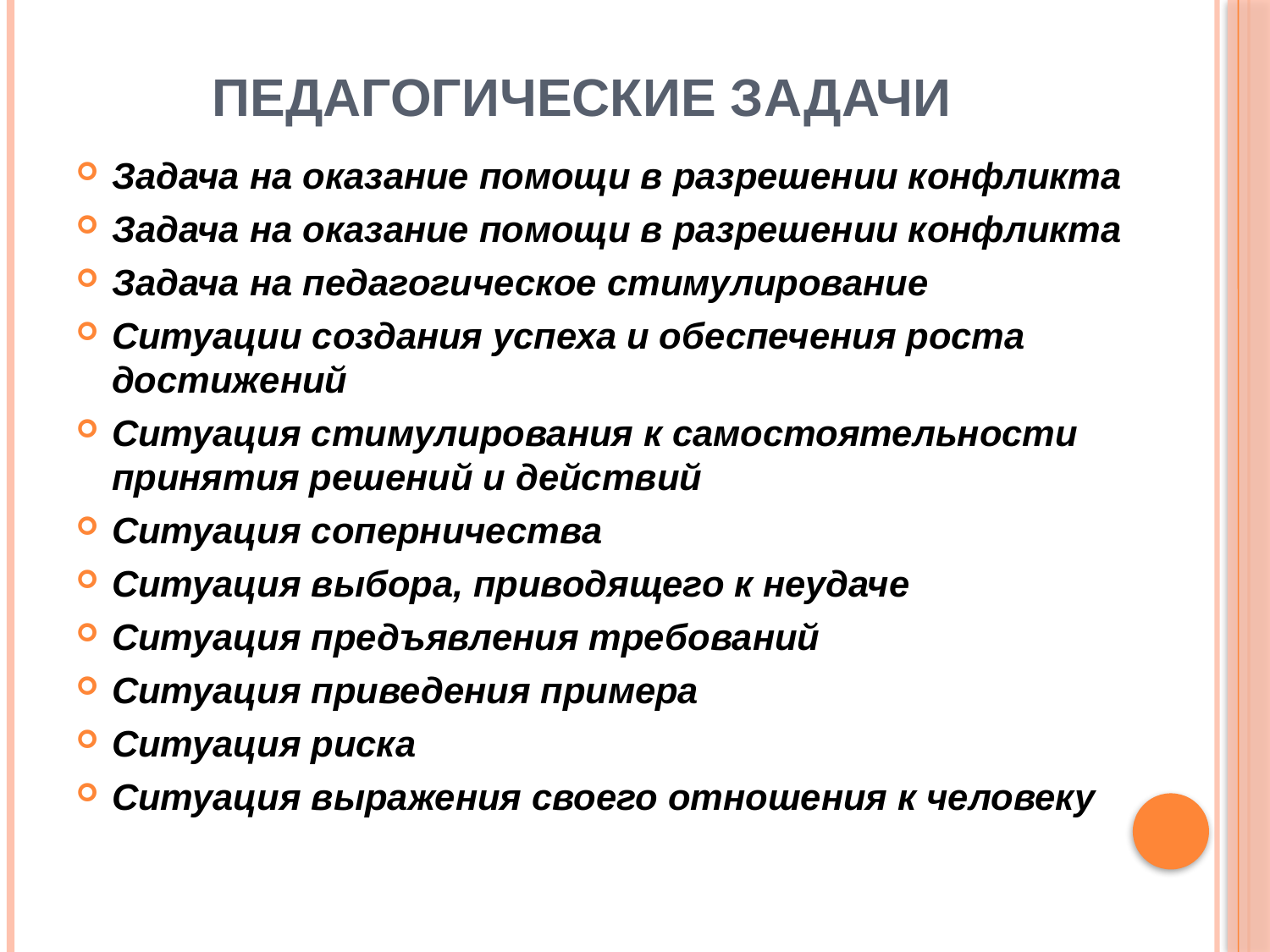

# Педагогические задачи
Задача на оказание помощи в разрешении конфликта
Задача на оказание помощи в разрешении конфликта
Задача на педагогическое стимулирование
Ситуации создания успеха и обеспечения роста достижений
Ситуация стимулирования к самостоятельности принятия решений и действий
Ситуация соперничества
Ситуация выбора, приводящего к неудаче
Ситуация предъявления требований
Ситуация приведения примера
Ситуация риска
Ситуация выражения своего отношения к человеку